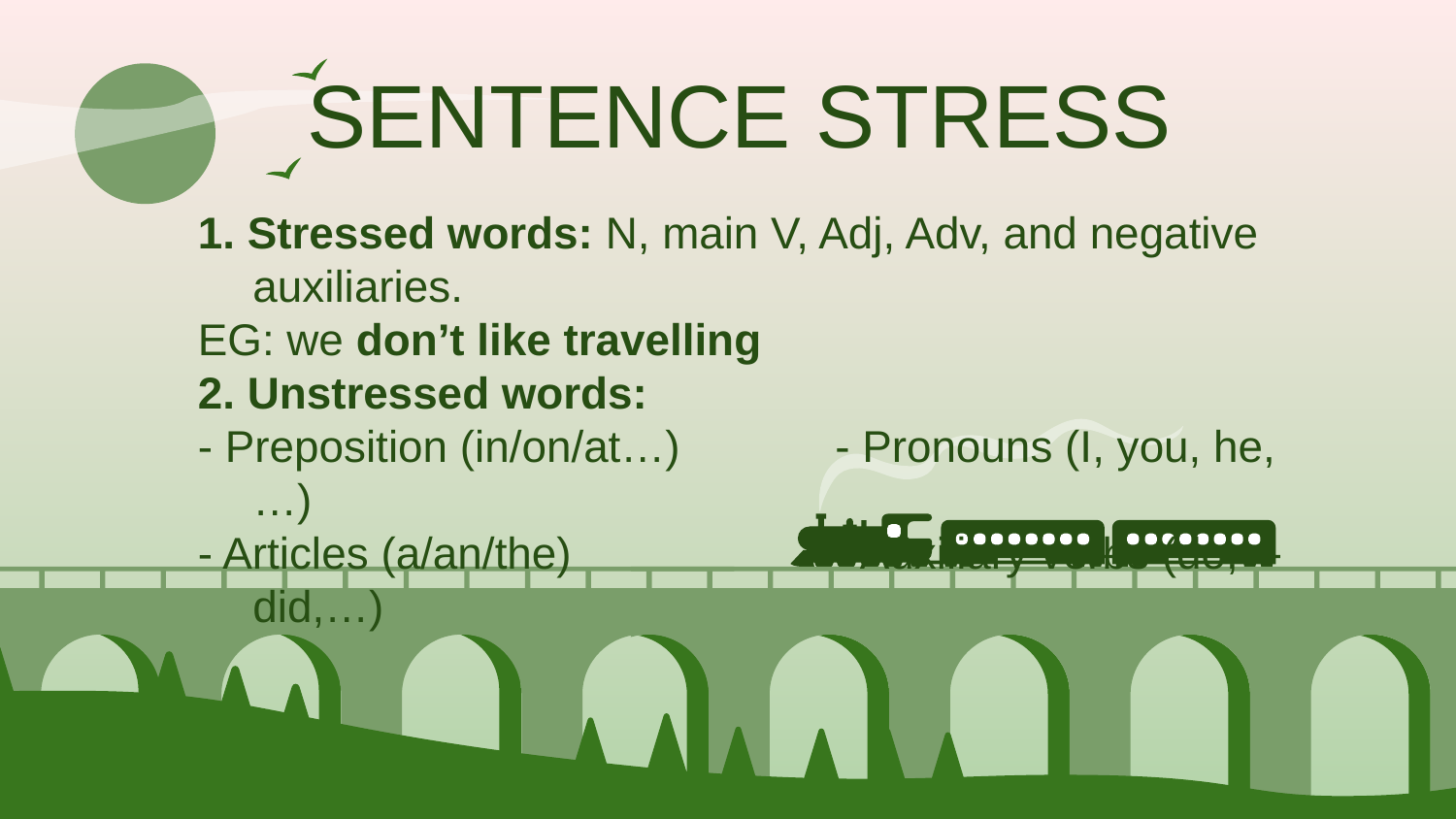

SENTENCE STRESS
1. Stressed words: N, main V, Adj, Adv, and negative auxiliaries.
EG: we don’t like travelling
2. Unstressed words:
- Preposition (in/on/at…) 	- Pronouns (I, you, he,…)
- Articles (a/an/the)		- Auxiliary verbs (do, did,…)